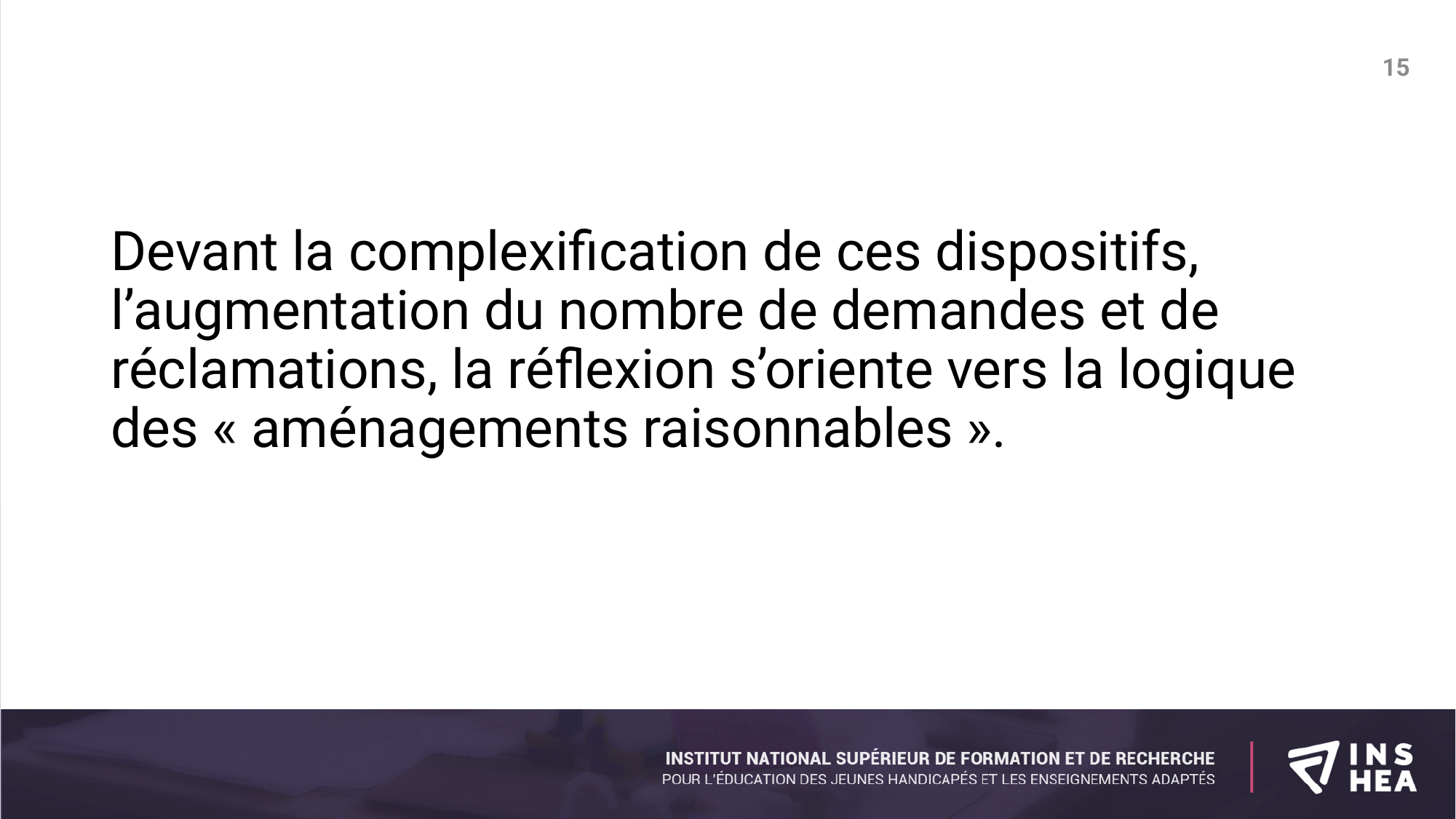

#
15
Devant la complexification de ces dispositifs, l’augmentation du nombre de demandes et de réclamations, la réflexion s’oriente vers la logique des « aménagements raisonnables ».